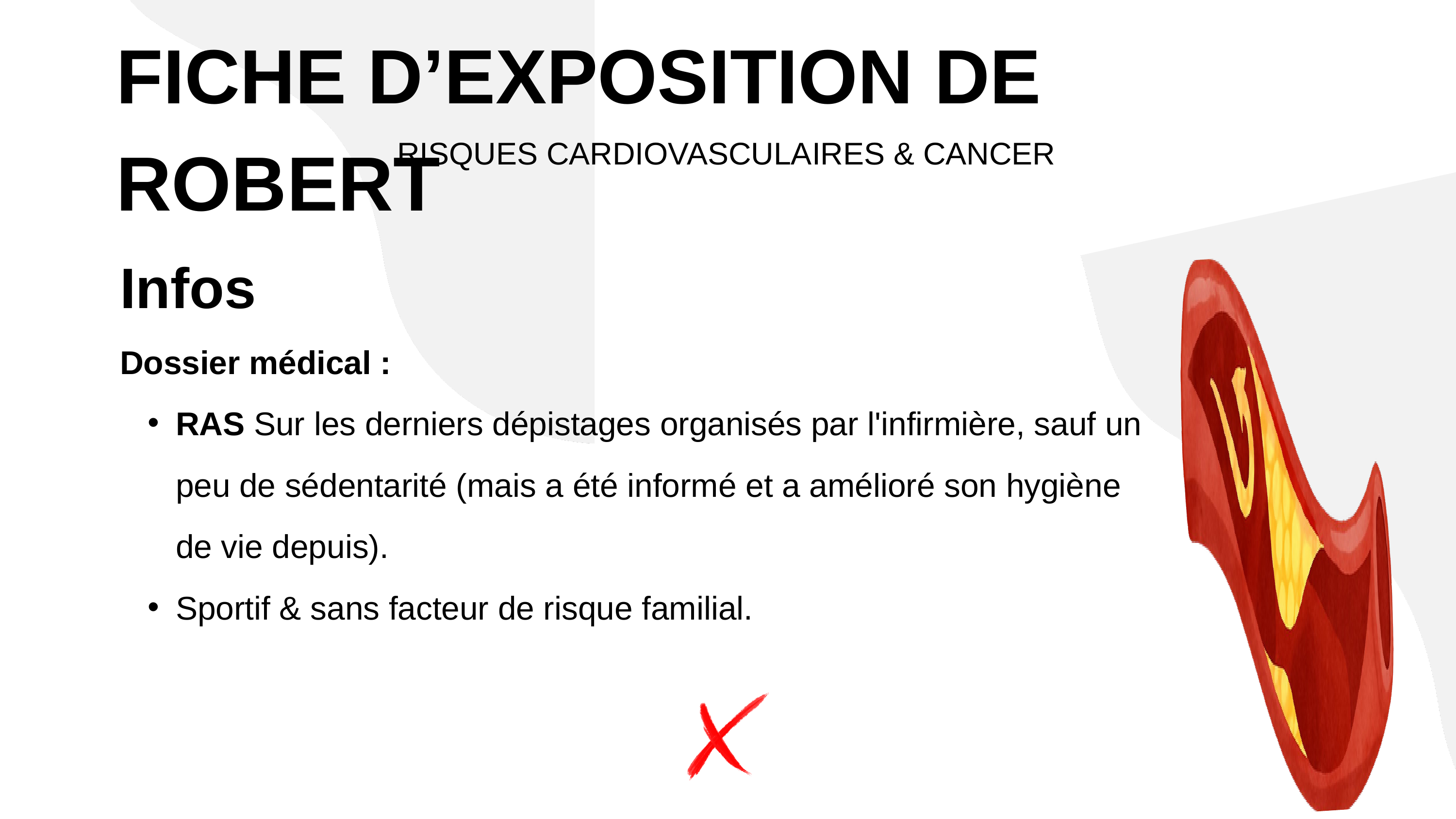

FICHE D’EXPOSITION DE ROBERT
RISQUES CARDIOVASCULAIRES & CANCER
Infos
Dossier médical :​
RAS Sur les derniers dépistages organisés par l'infirmière, sauf un peu de sédentarité (mais a été informé et a amélioré son hygiène de vie depuis).​
Sportif & sans facteur de risque familial.